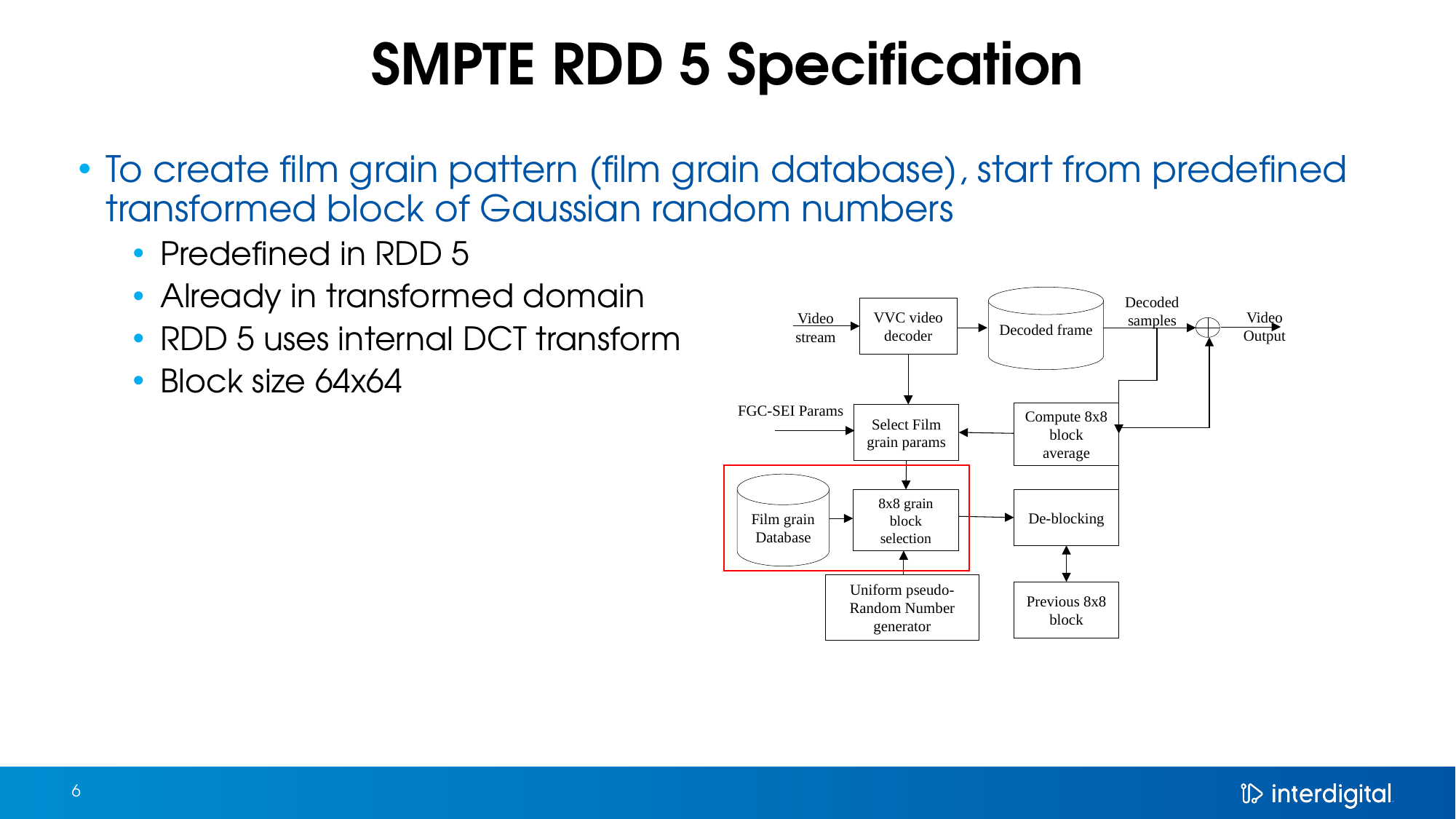

# SMPTE RDD 5 Specification
To create film grain pattern (film grain database), start from predefined transformed block of Gaussian random numbers
Predefined in RDD 5
Already in transformed domain
RDD 5 uses internal DCT transform
Block size 64x64

Decoded samples
Decoded frame
VVC video decoder
Video Output
Video stream

Compute 8x8 block average
FGC-SEI Params

Select Film grain params
Film grain Database
8x8 grain block selection
De-blocking
Uniform pseudo-Random Number generator
Previous 8x8 block

6